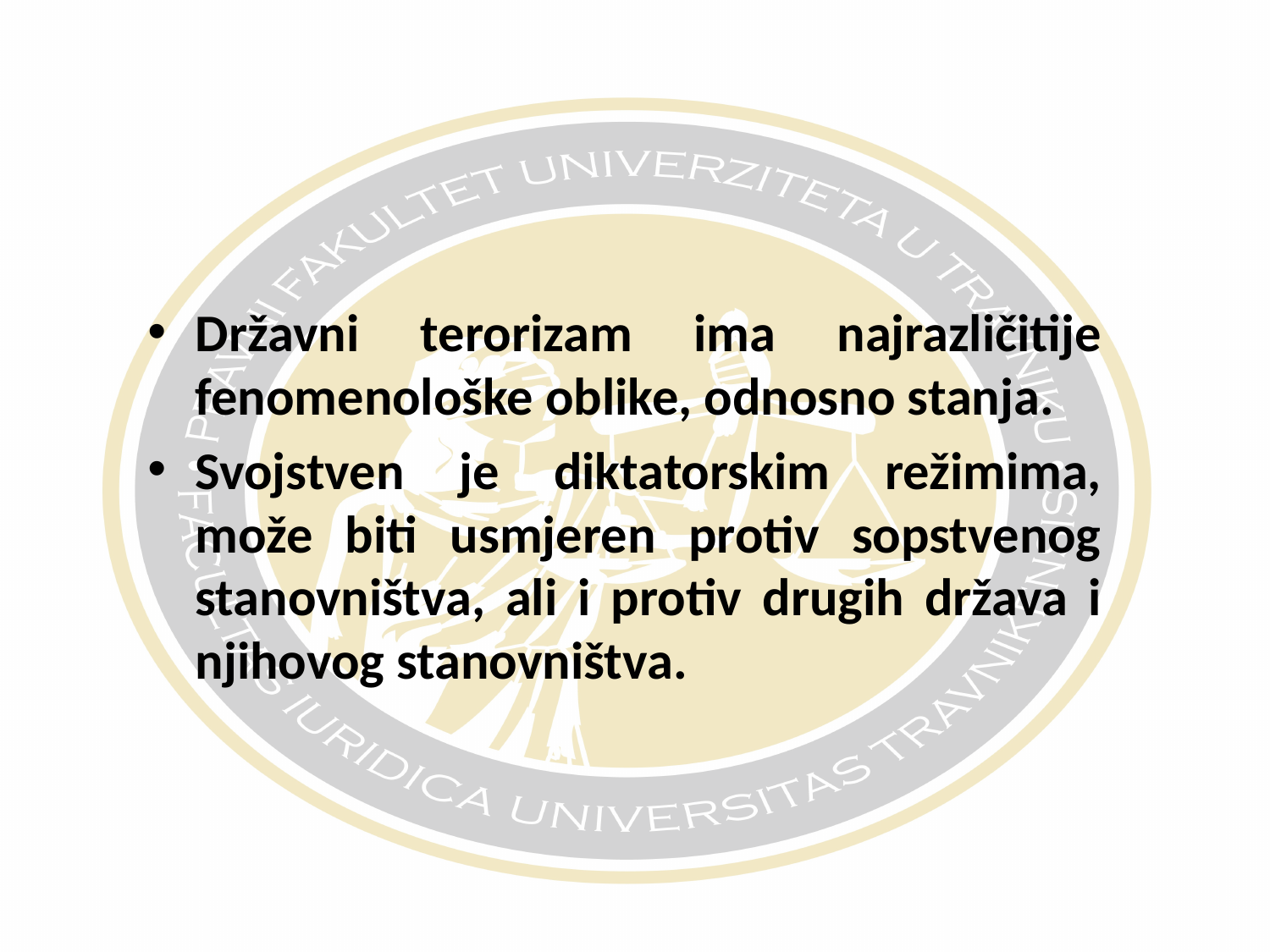

#
Državni terorizam ima najrazličitije fenomenološke oblike, odnosno stanja.
Svojstven je diktatorskim režimima, može biti usmjeren protiv sopstvenog stanovništva, ali i protiv drugih država i njihovog stanovništva.